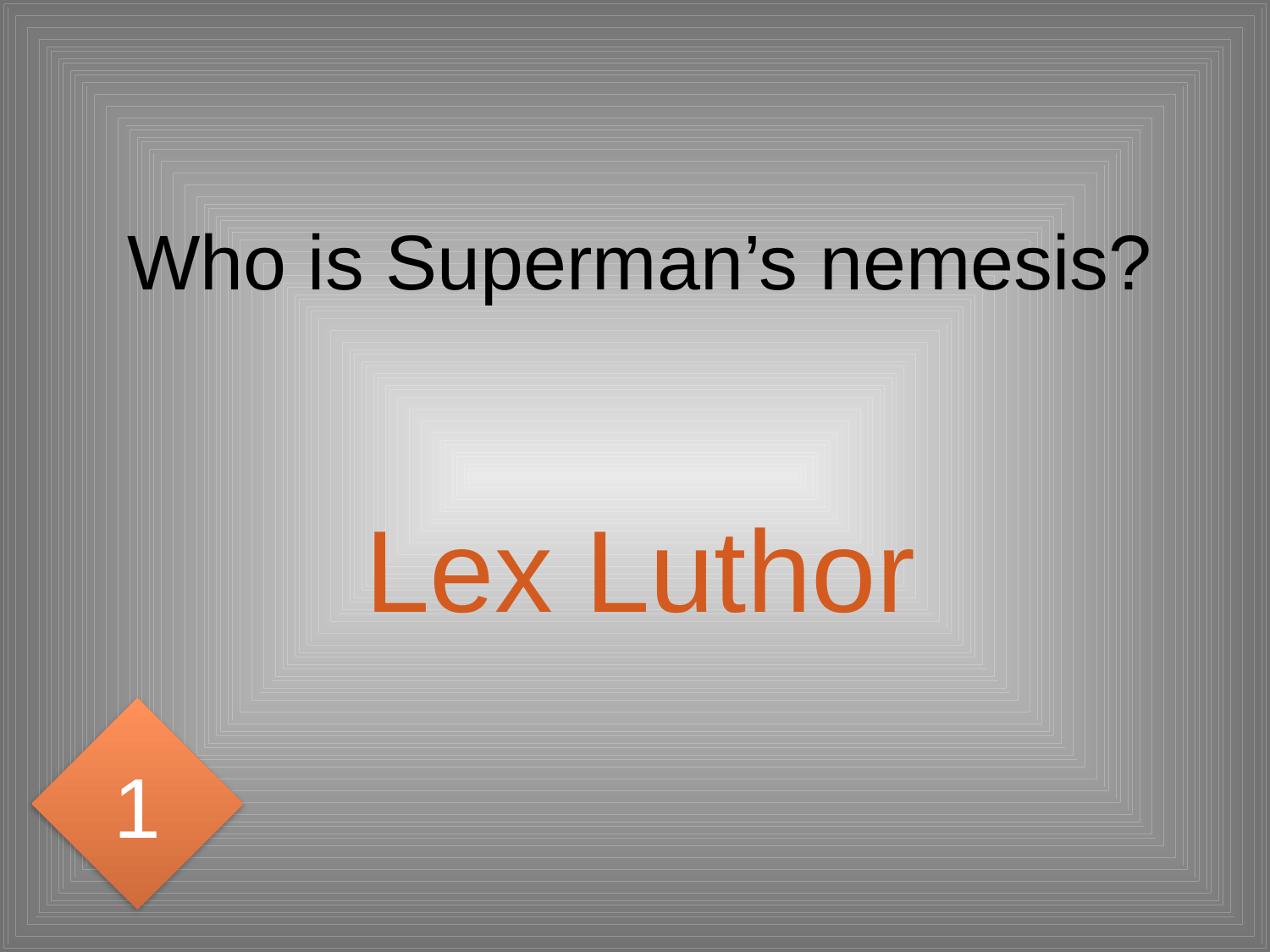

# Who is Superman’s nemesis?
Lex Luthor
1